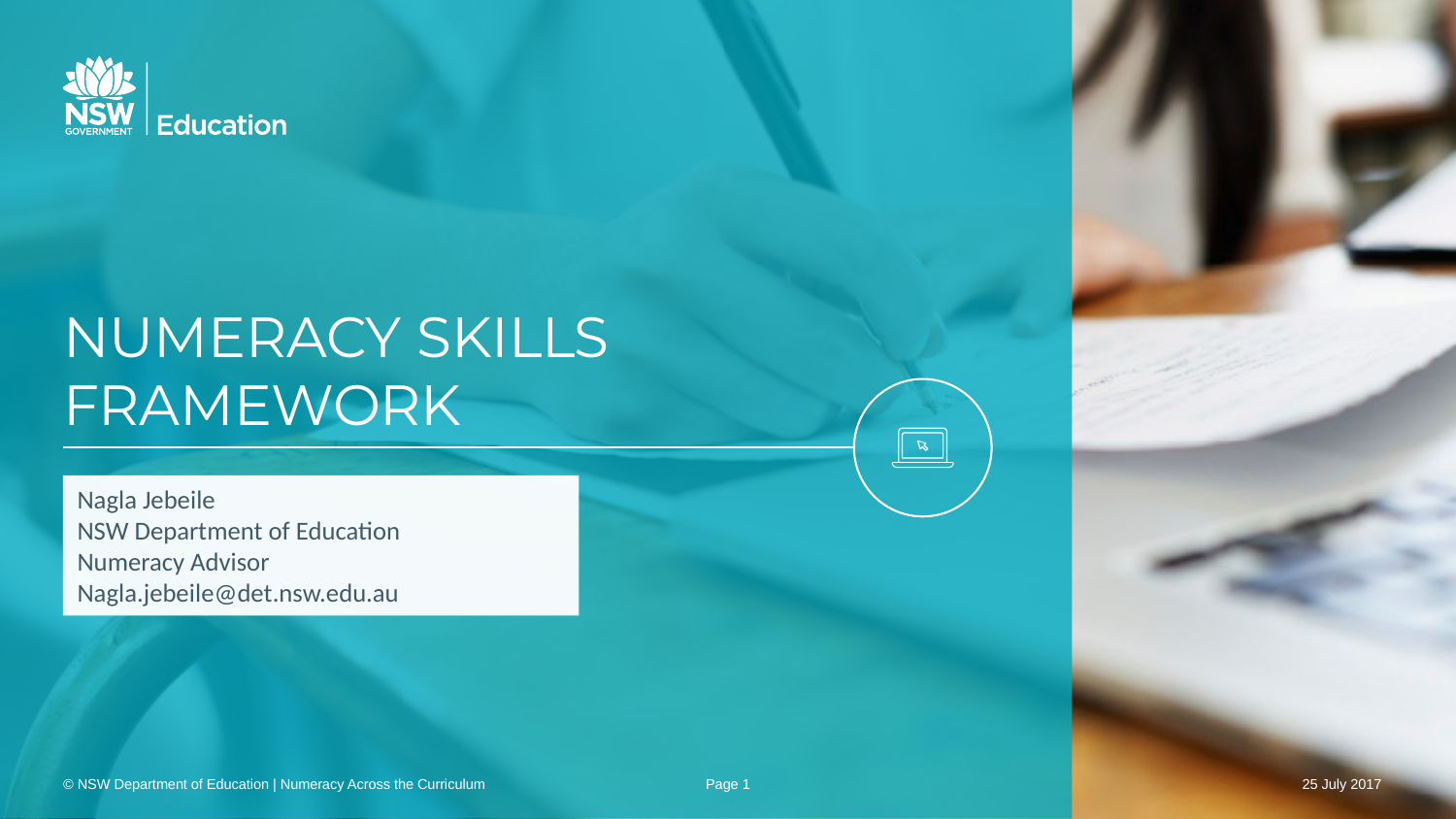

# Numeracy Skills Framework
Nagla Jebeile
NSW Department of Education
Numeracy Advisor
Nagla.jebeile@det.nsw.edu.au
© NSW Department of Education | Numeracy Across the Curriculum
Page 1
25 July 2017